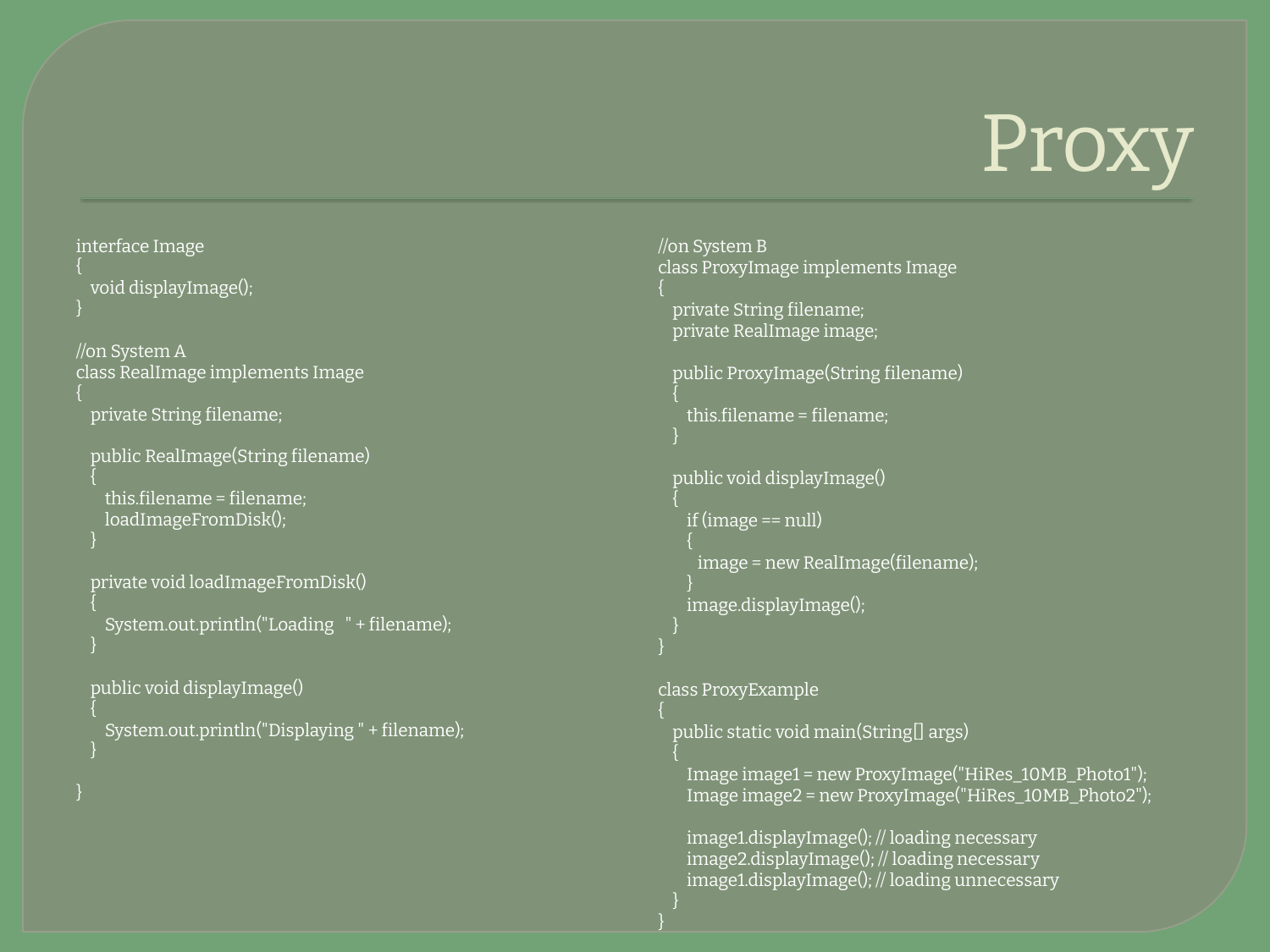

# Proxy
interface Image
{
    void displayImage();
}

//on System A
class RealImage implements Image
{
    private String filename;

    public RealImage(String filename)
    {
        this.filename = filename;
        loadImageFromDisk();
    }

    private void loadImageFromDisk()
    {
        System.out.println("Loading   " + filename);
    }

    public void displayImage()
    {
        System.out.println("Displaying " + filename);
    }

}

//on System B
class ProxyImage implements Image
{
    private String filename;
    private RealImage image;

    public ProxyImage(String filename)
    {
        this.filename = filename;
    }

    public void displayImage()
    {
        if (image == null)
        {
           image = new RealImage(filename);
        }
        image.displayImage();
    }
}

class ProxyExample
{
    public static void main(String[] args)
    {
        Image image1 = new ProxyImage("HiRes_10MB_Photo1");
        Image image2 = new ProxyImage("HiRes_10MB_Photo2");

        image1.displayImage(); // loading necessary
        image2.displayImage(); // loading necessary
        image1.displayImage(); // loading unnecessary
    }
}